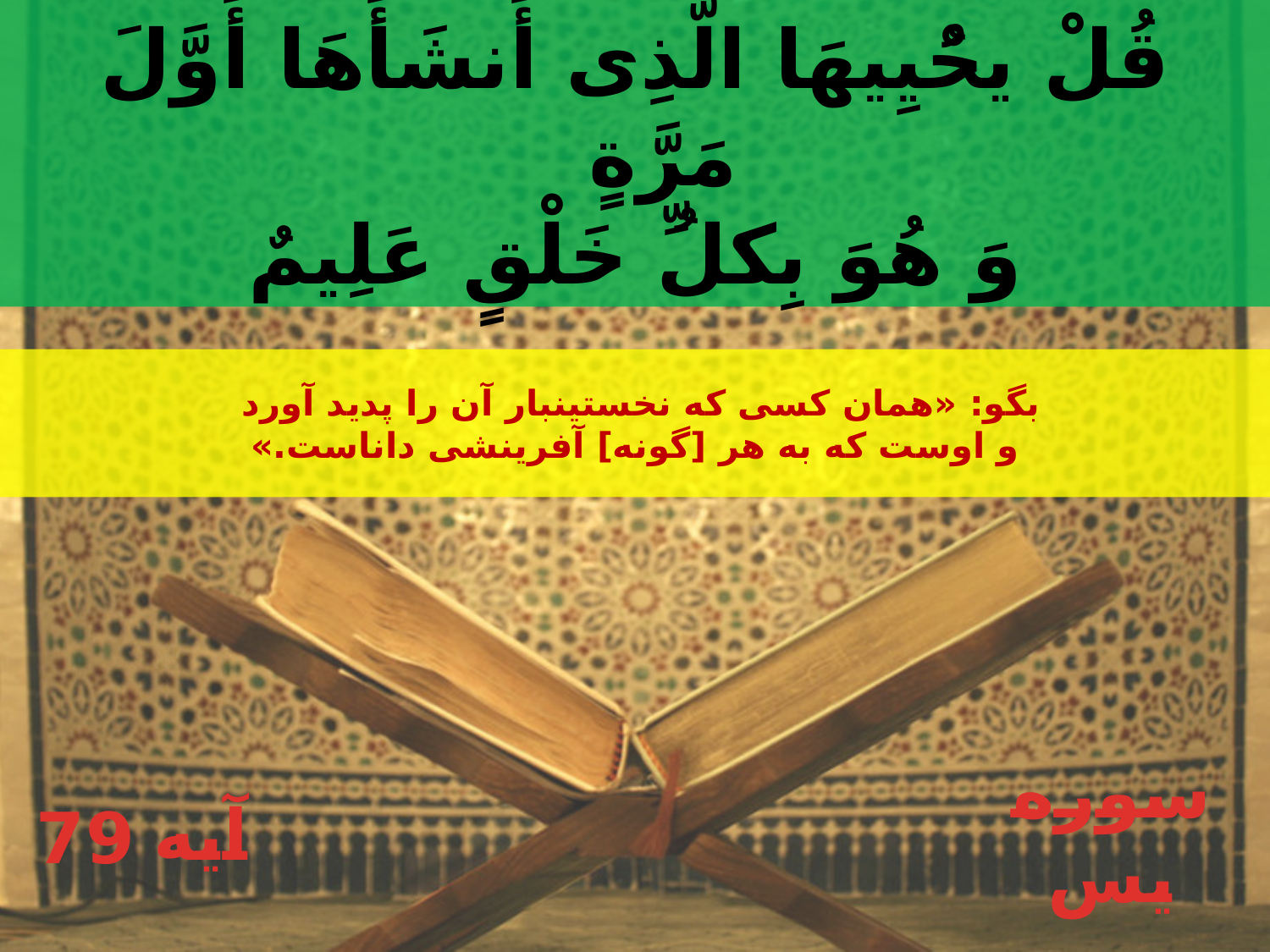

قُلْ يحُْيِيهَا الَّذِى أَنشَأَهَا أَوَّلَ مَرَّةٍ
وَ هُوَ بِكلُ‏ِّ خَلْقٍ عَلِيمٌ
بگو: «همان كسى كه نخستين‏بار آن را پديد آورد
و اوست كه به هر [گونه‏] آفرينشى داناست.»
79